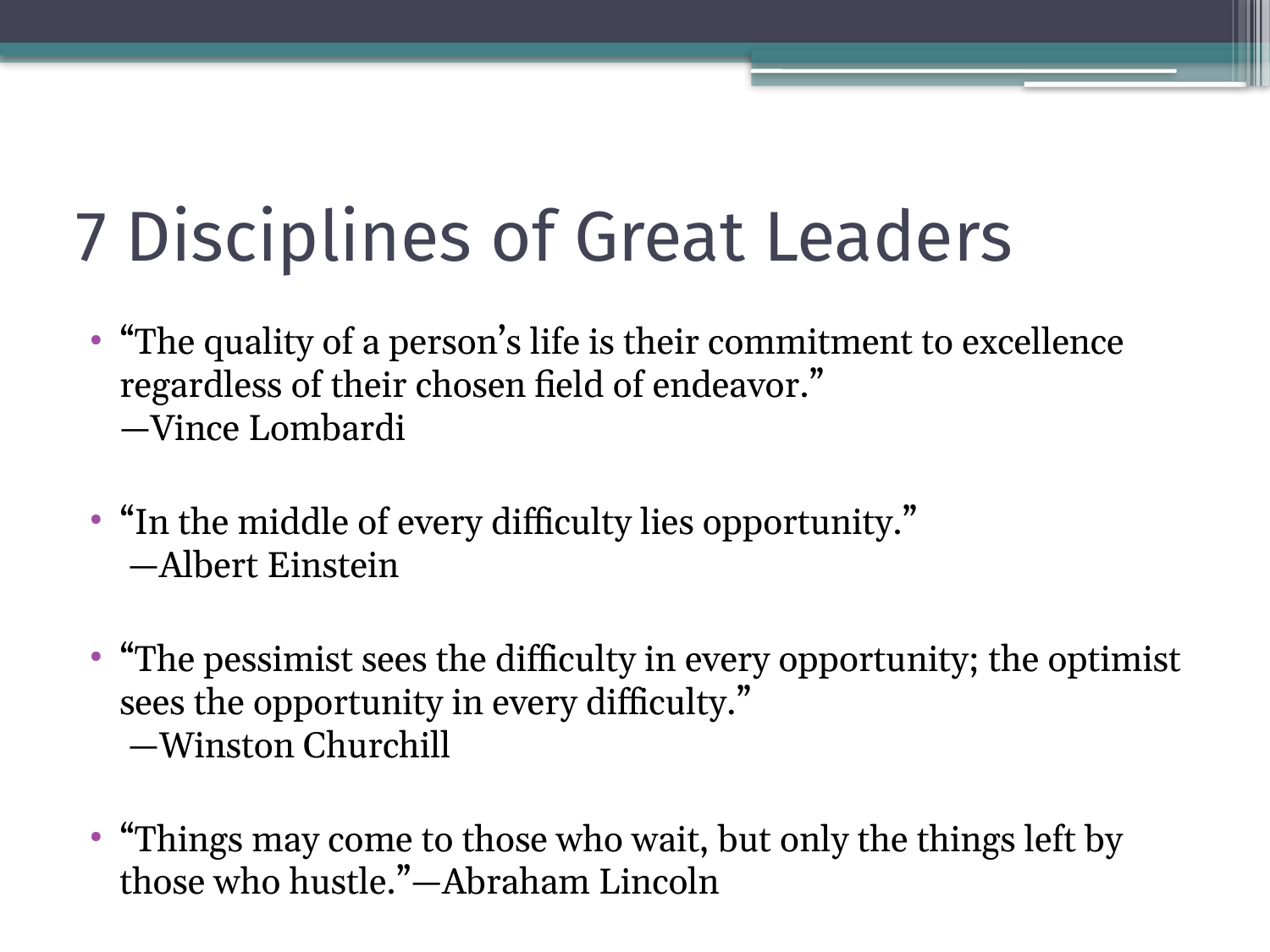

# 7 Disciplines of Great Leaders
“The quality of a person’s life is their commitment to excellence regardless of their chosen field of endeavor.”
—Vince Lombardi

“In the middle of every difficulty lies opportunity.”
 —Albert Einstein

“The pessimist sees the difficulty in every opportunity; the optimist sees the opportunity in every difficulty.”
 —Winston Churchill

“Things may come to those who wait, but only the things left by those who hustle.”—Abraham Lincoln